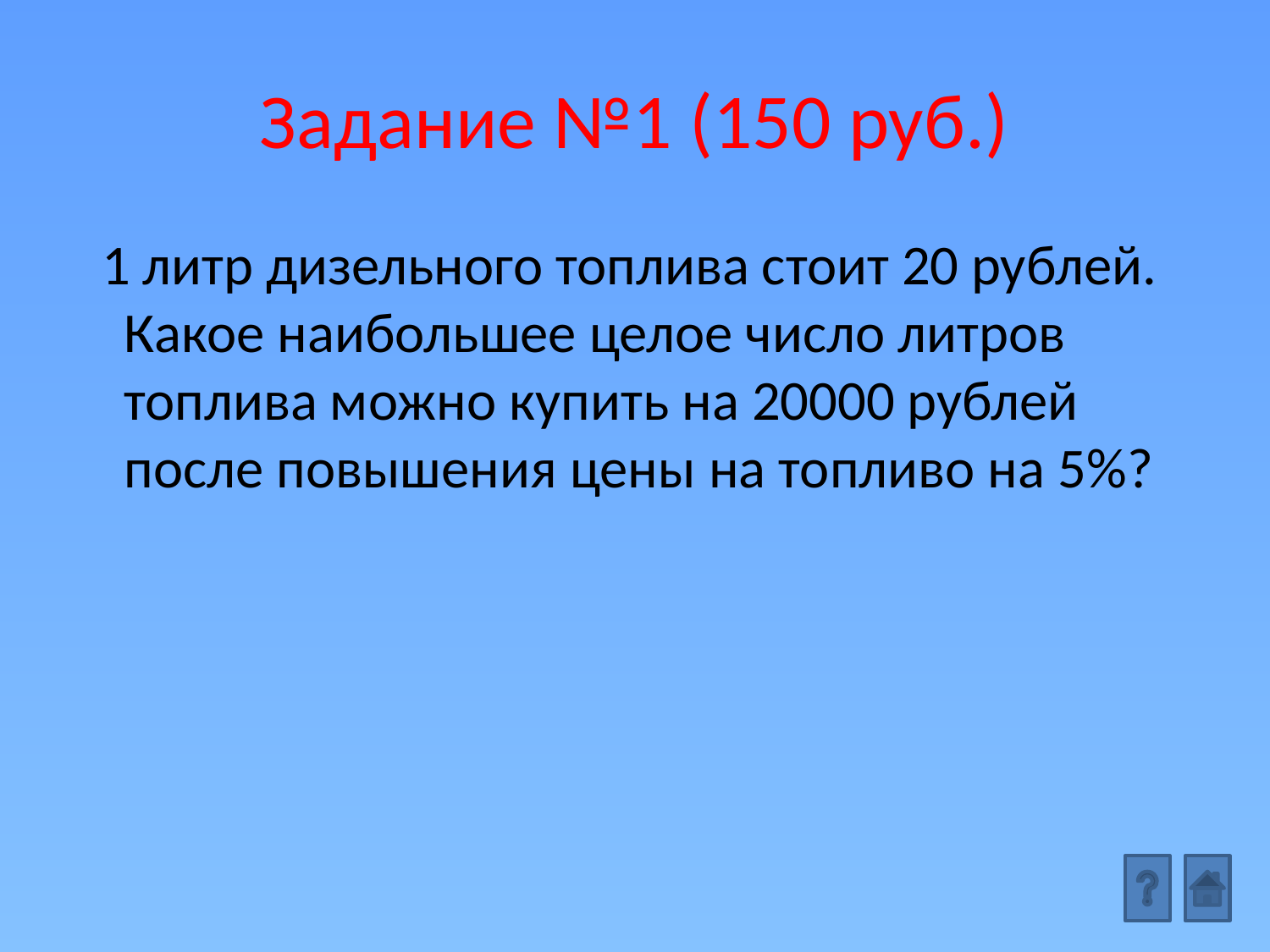

# Задание №1 (150 руб.)
  1 литр дизельного топлива стоит 20 рублей. Какое наибольшее целое число литров топлива можно купить на 20000 рублей после повышения цены на топливо на 5%?